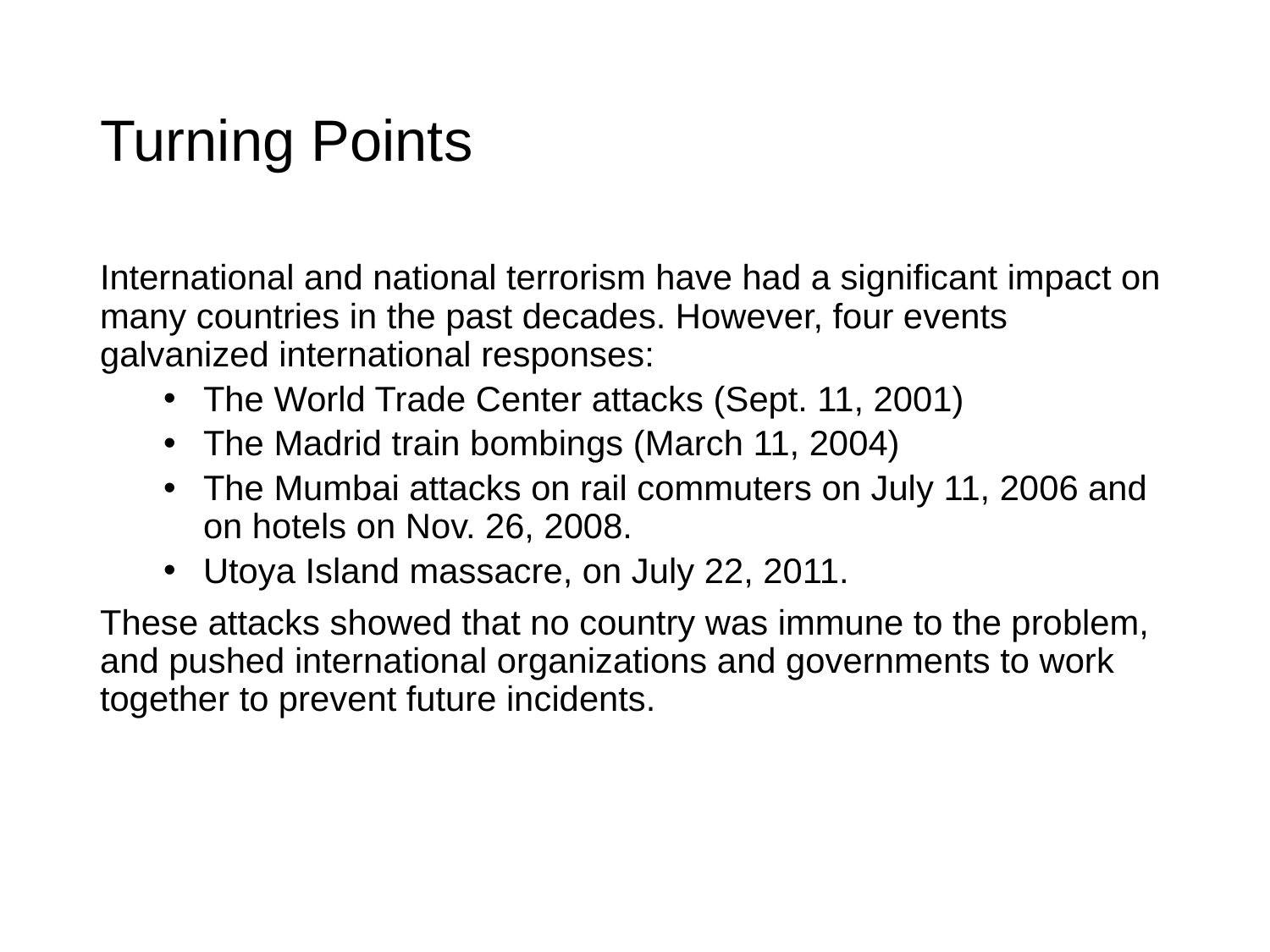

# Turning Points
International and national terrorism have had a significant impact on many countries in the past decades. However, four events galvanized international responses:
The World Trade Center attacks (Sept. 11, 2001)
The Madrid train bombings (March 11, 2004)
The Mumbai attacks on rail commuters on July 11, 2006 and on hotels on Nov. 26, 2008.
Utoya Island massacre, on July 22, 2011.
These attacks showed that no country was immune to the problem, and pushed international organizations and governments to work together to prevent future incidents.